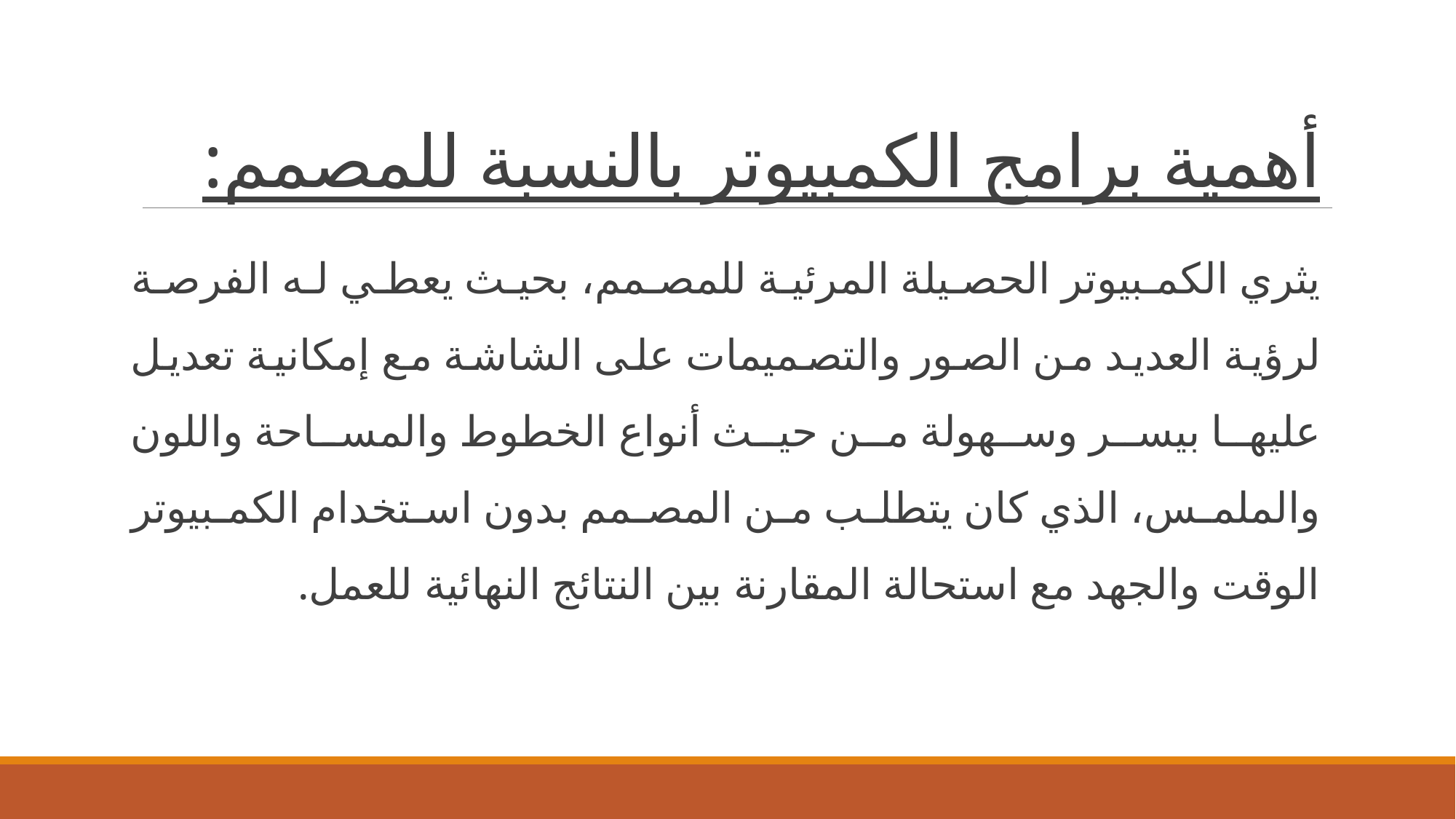

# أهمية برامج الكمبيوتر بالنسبة للمصمم:
يثري الكمبيوتر الحصيلة المرئية للمصمم، بحيث يعطي له الفرصة لرؤية العديد من الصور والتصميمات على الشاشة مع إمكانية تعديل عليها بيسر وسهولة من حيث أنواع الخطوط والمساحة واللون والملمس، الذي كان يتطلب من المصمم بدون استخدام الكمبيوتر الوقت والجهد مع استحالة المقارنة بين النتائج النهائية للعمل.